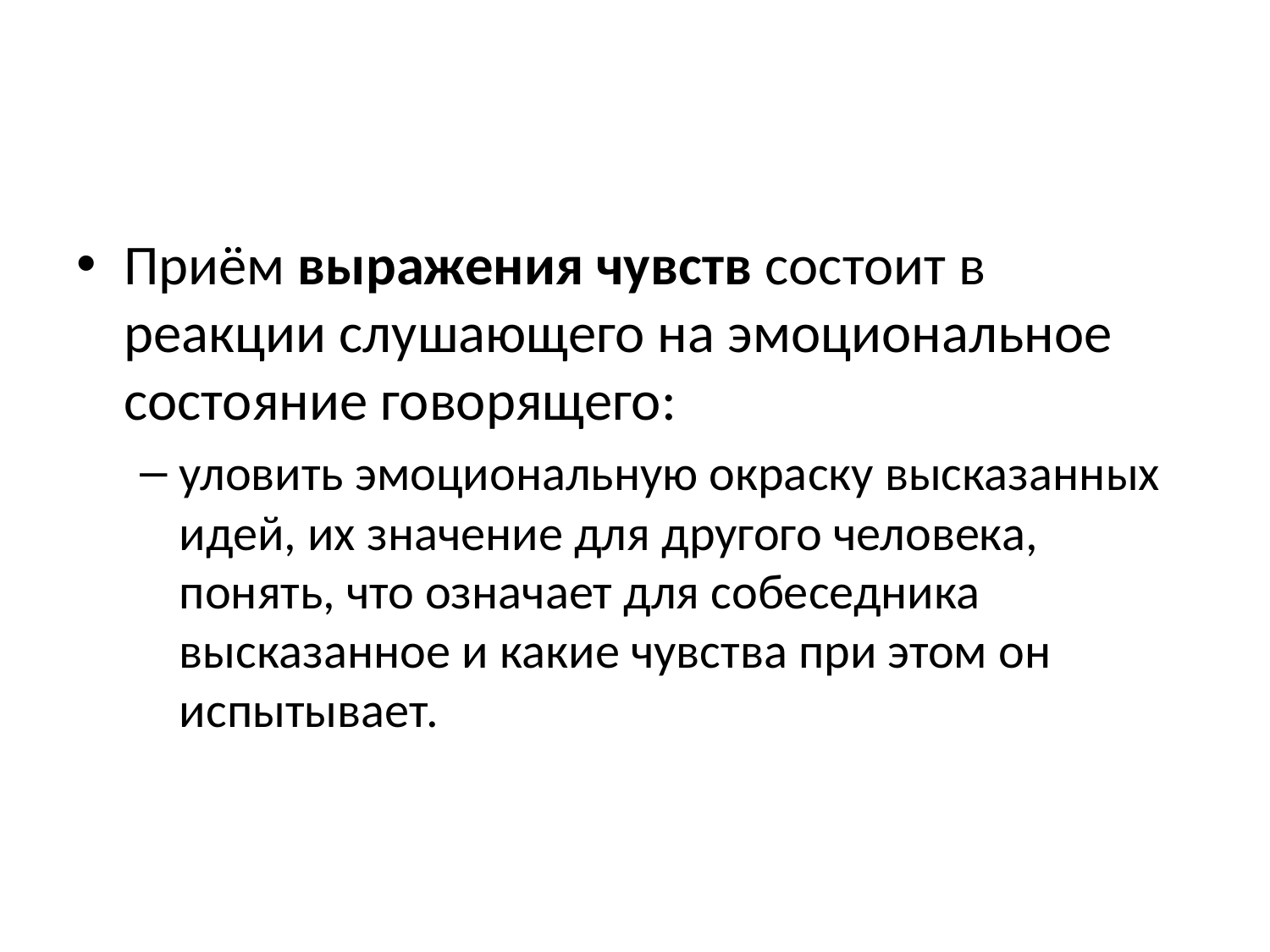

#
Приём выражения чувств состоит в реакции слушающего на эмоциональное состояние говорящего:
уловить эмоциональную окраску высказанных идей, их значение для другого человека, понять, что означает для собеседника высказанное и какие чувства при этом он испытывает.